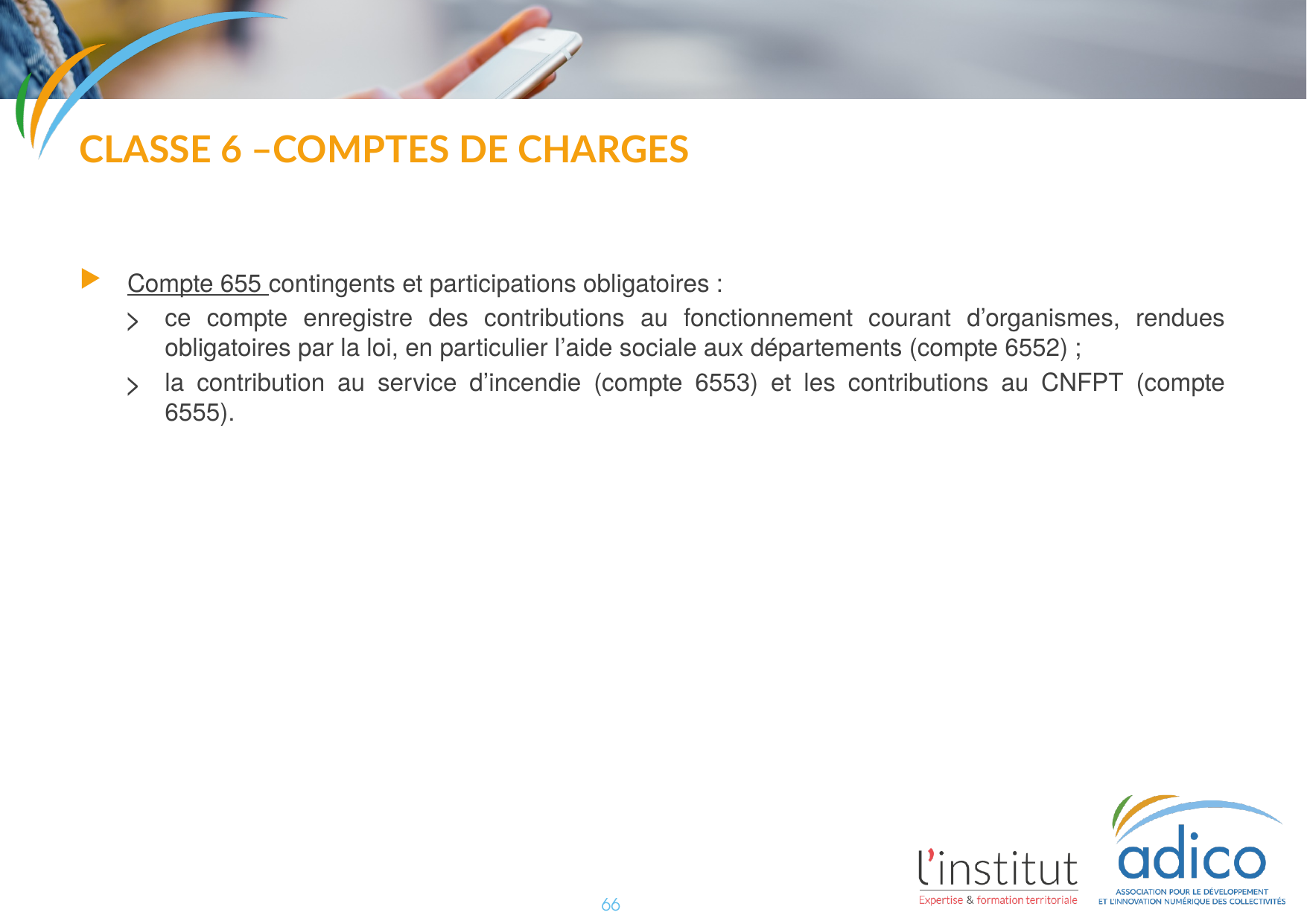

# Classe 6 –comptes de charges
Compte 655 contingents et participations obligatoires :
ce compte enregistre des contributions au fonctionnement courant d’organismes, rendues obligatoires par la loi, en particulier l’aide sociale aux départements (compte 6552) ;
la contribution au service d’incendie (compte 6553) et les contributions au CNFPT (compte 6555).